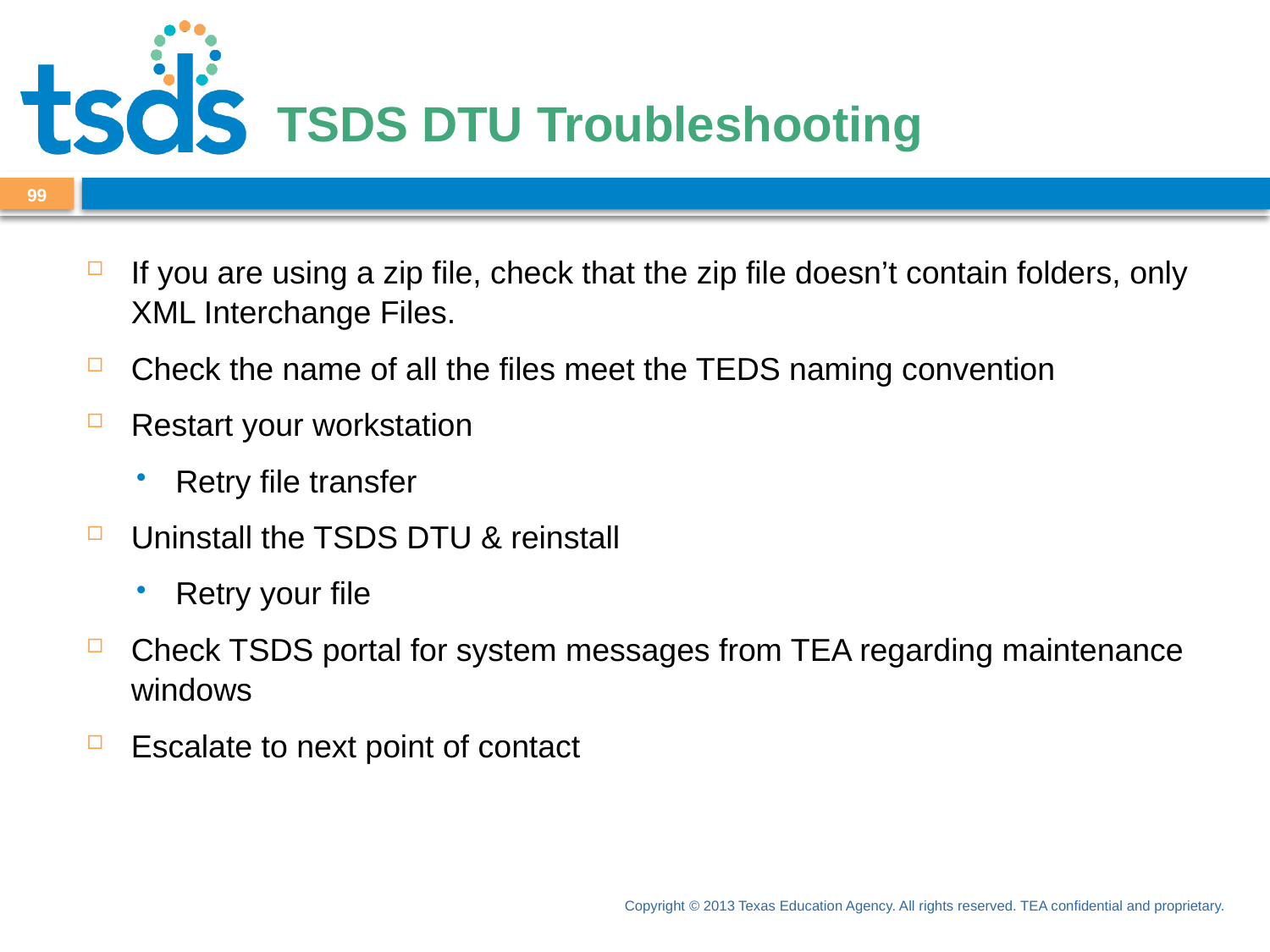

# TSDS DTU Troubleshooting
99
If you are using a zip file, check that the zip file doesn’t contain folders, only XML Interchange Files.
Check the name of all the files meet the TEDS naming convention
Restart your workstation
Retry file transfer
Uninstall the TSDS DTU & reinstall
Retry your file
Check TSDS portal for system messages from TEA regarding maintenance windows
Escalate to next point of contact